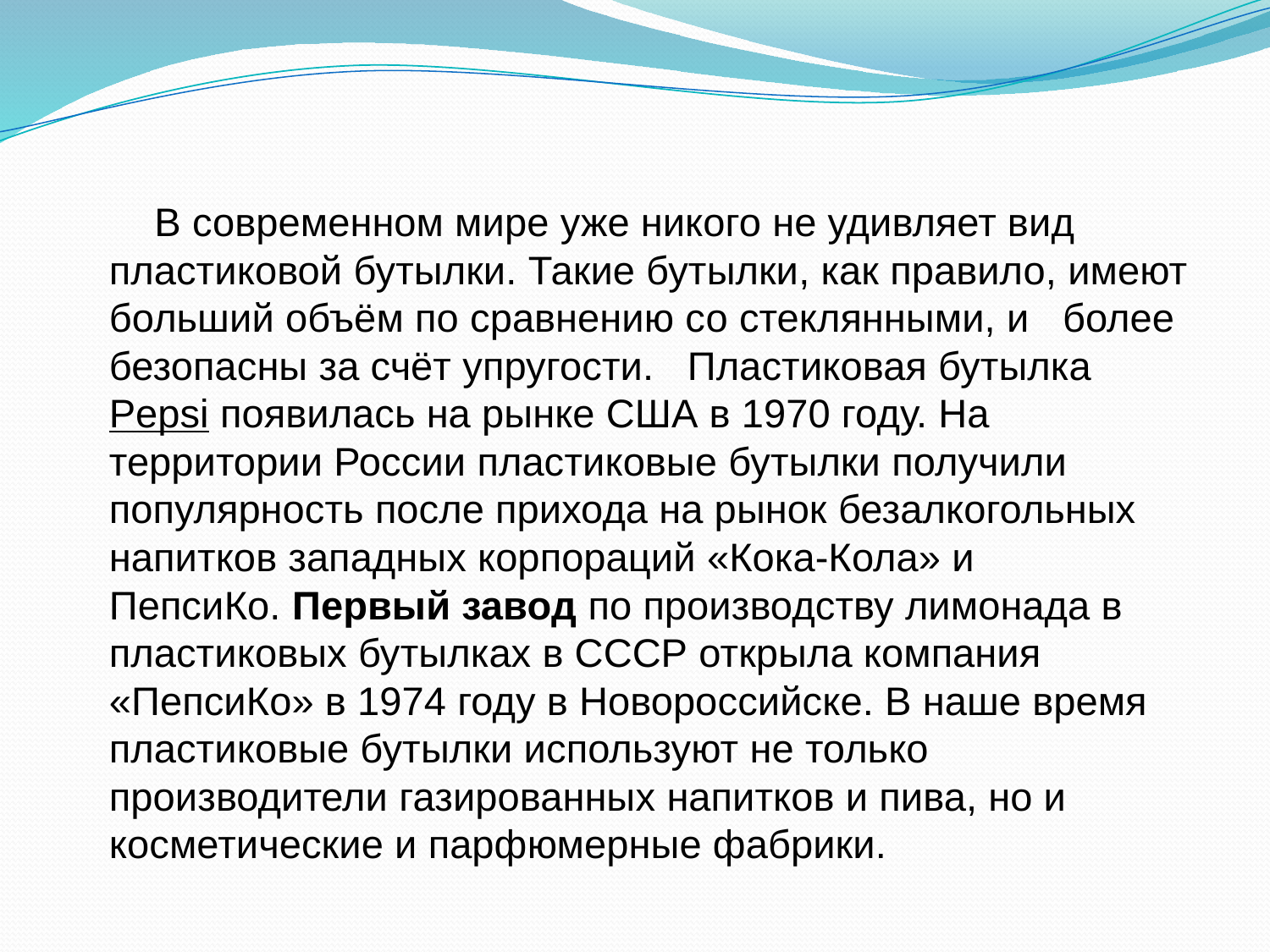

#
       В современном мире уже никого не удивляет вид пластиковой бутылки. Такие бутылки, как правило, имеют больший объём по сравнению со стеклянными, и   более безопасны за счёт упругости.   Пластиковая бутылка Pepsi появилась на рынке США в 1970 году. На территории России пластиковые бутылки получили популярность после прихода на рынок безалкогольных напитков западных корпораций «Кока-Кола» и ПепсиКо. Первый завод по производству лимонада в пластиковых бутылках в СССР открыла компания «ПепсиКо» в 1974 году в Новороссийске. В наше время пластиковые бутылки используют не только производители газированных напитков и пива, но и косметические и парфюмерные фабрики.